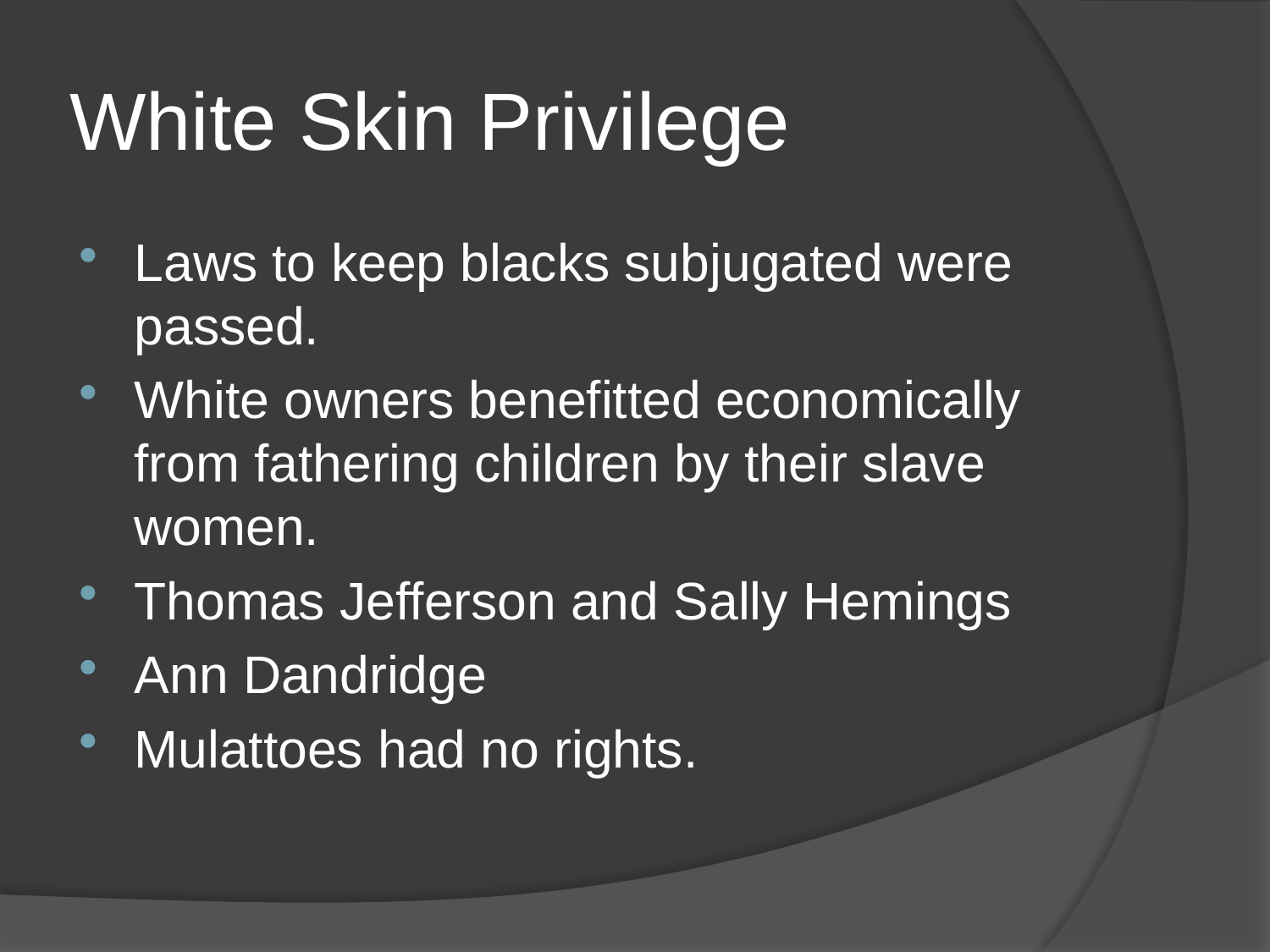

# White Skin Privilege
Laws to keep blacks subjugated were passed.
White owners benefitted economically from fathering children by their slave women.
Thomas Jefferson and Sally Hemings
Ann Dandridge
Mulattoes had no rights.